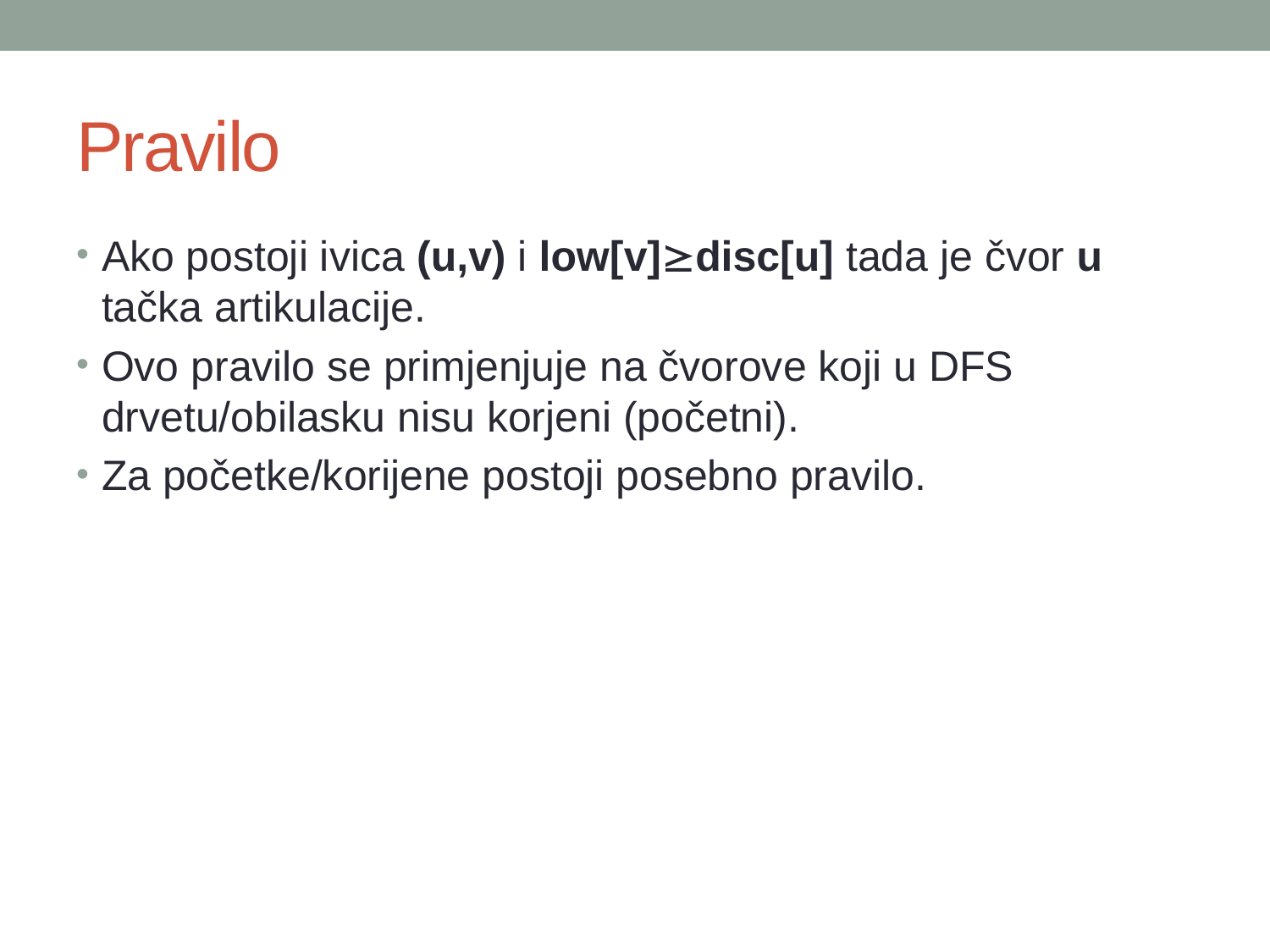

# Pravilo
Ako postoji ivica (u,v) i low[v]≥disc[u] tada je čvor u tačka artikulacije.
Ovo pravilo se primjenjuje na čvorove koji u DFS drvetu/obilasku nisu korjeni (početni).
Za početke/korijene postoji posebno pravilo.